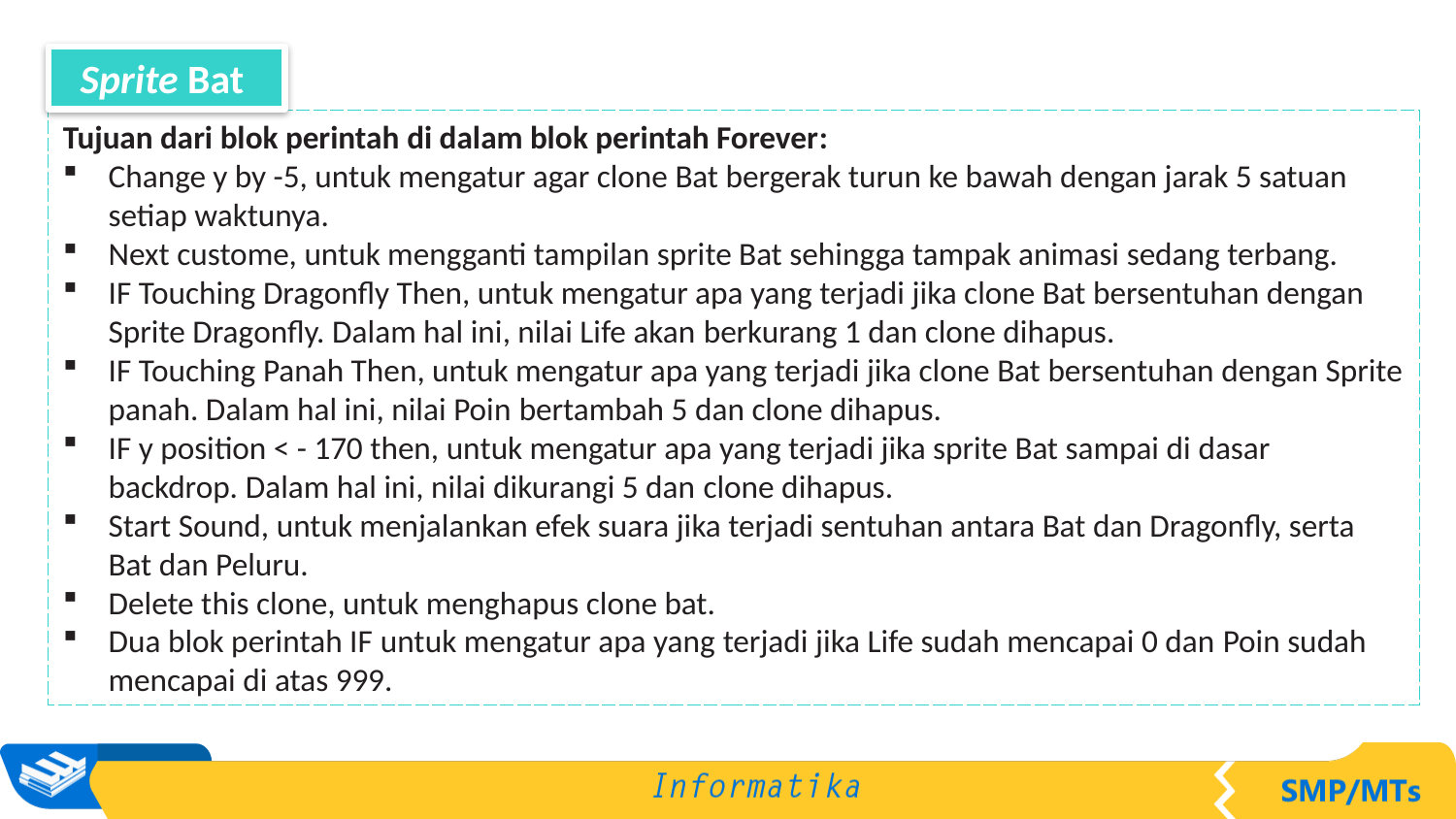

Sprite Bat
Tujuan dari blok perintah di dalam blok perintah Forever:
Change y by -5, untuk mengatur agar clone Bat bergerak turun ke bawah dengan jarak 5 satuan setiap waktunya.
Next custome, untuk mengganti tampilan sprite Bat sehingga tampak animasi sedang terbang.
IF Touching Dragonfly Then, untuk mengatur apa yang terjadi jika clone Bat bersentuhan dengan Sprite Dragonfly. Dalam hal ini, nilai Life akan berkurang 1 dan clone dihapus.
IF Touching Panah Then, untuk mengatur apa yang terjadi jika clone Bat bersentuhan dengan Sprite panah. Dalam hal ini, nilai Poin bertambah 5 dan clone dihapus.
IF y position < - 170 then, untuk mengatur apa yang terjadi jika sprite Bat sampai di dasar backdrop. Dalam hal ini, nilai dikurangi 5 dan clone dihapus.
Start Sound, untuk menjalankan efek suara jika terjadi sentuhan antara Bat dan Dragonfly, serta Bat dan Peluru.
Delete this clone, untuk menghapus clone bat.
Dua blok perintah IF untuk mengatur apa yang terjadi jika Life sudah mencapai 0 dan Poin sudah mencapai di atas 999.